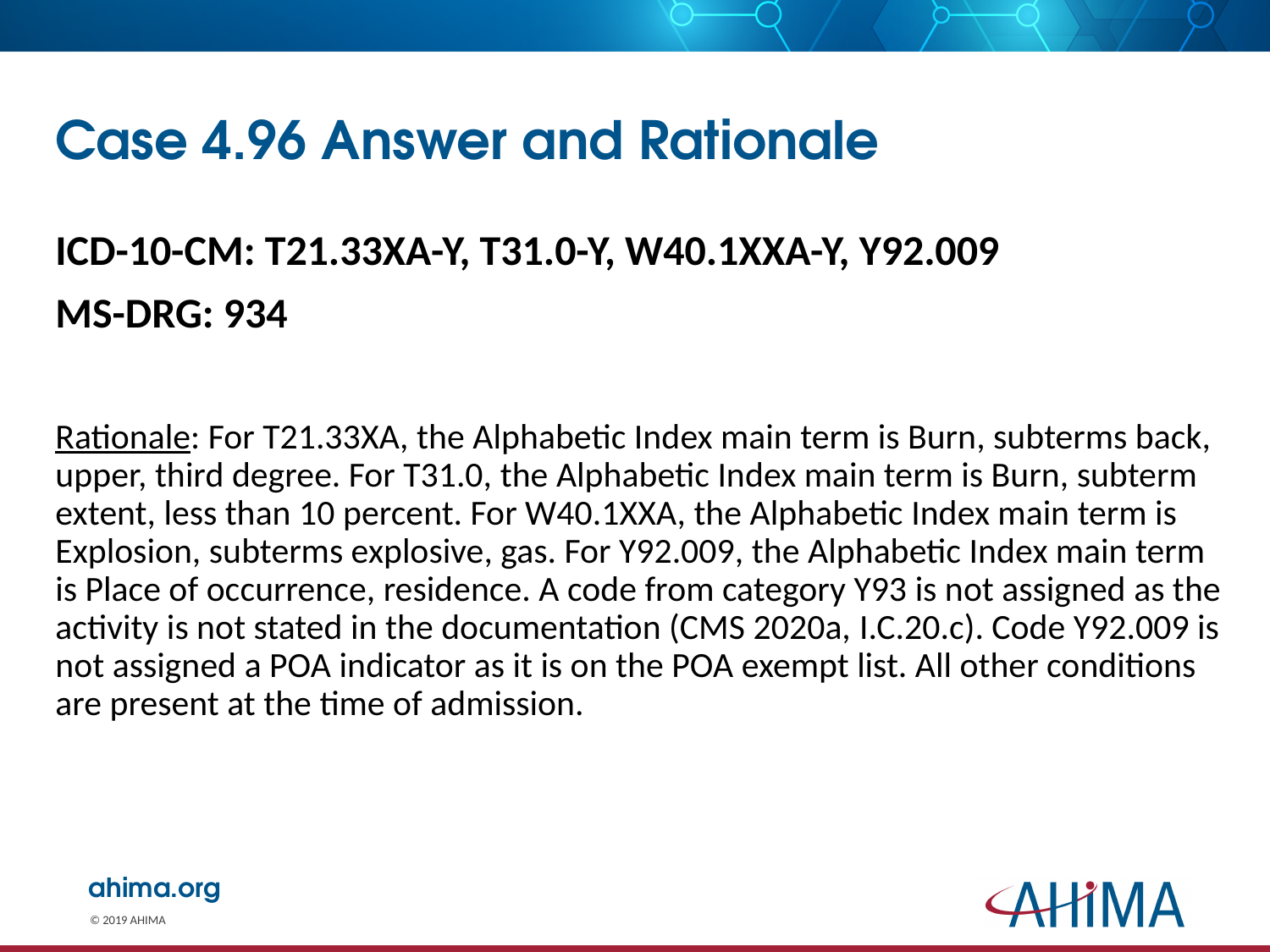

# Case 4.96 Answer and Rationale
ICD-10-CM: T21.33XA-Y, T31.0-Y, W40.1XXA-Y, Y92.009
MS-DRG: 934

Rationale: For T21.33XA, the Alphabetic Index main term is Burn, subterms back, upper, third degree. For T31.0, the Alphabetic Index main term is Burn, subterm extent, less than 10 percent. For W40.1XXA, the Alphabetic Index main term is Explosion, subterms explosive, gas. For Y92.009, the Alphabetic Index main term is Place of occurrence, residence. A code from category Y93 is not assigned as the activity is not stated in the documentation (CMS 2020a, I.C.20.c). Code Y92.009 is not assigned a POA indicator as it is on the POA exempt list. All other conditions are present at the time of admission.